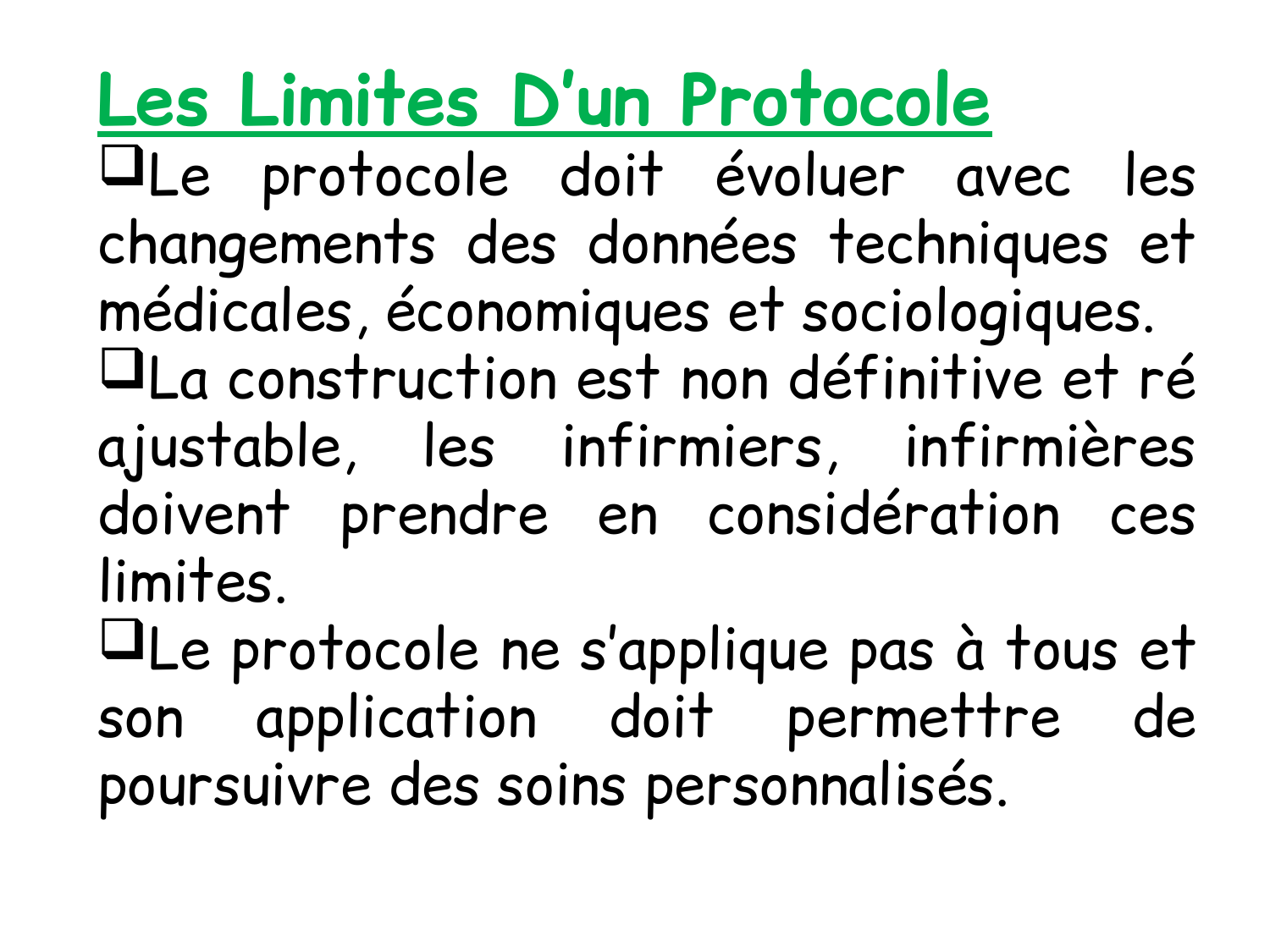

Les Limites D’un Protocole
Le protocole doit évoluer avec les changements des données techniques et médicales, économiques et sociologiques.
La construction est non définitive et ré ajustable, les infirmiers, infirmières doivent prendre en considération ces limites.
Le protocole ne s’applique pas à tous et son application doit permettre de poursuivre des soins personnalisés.